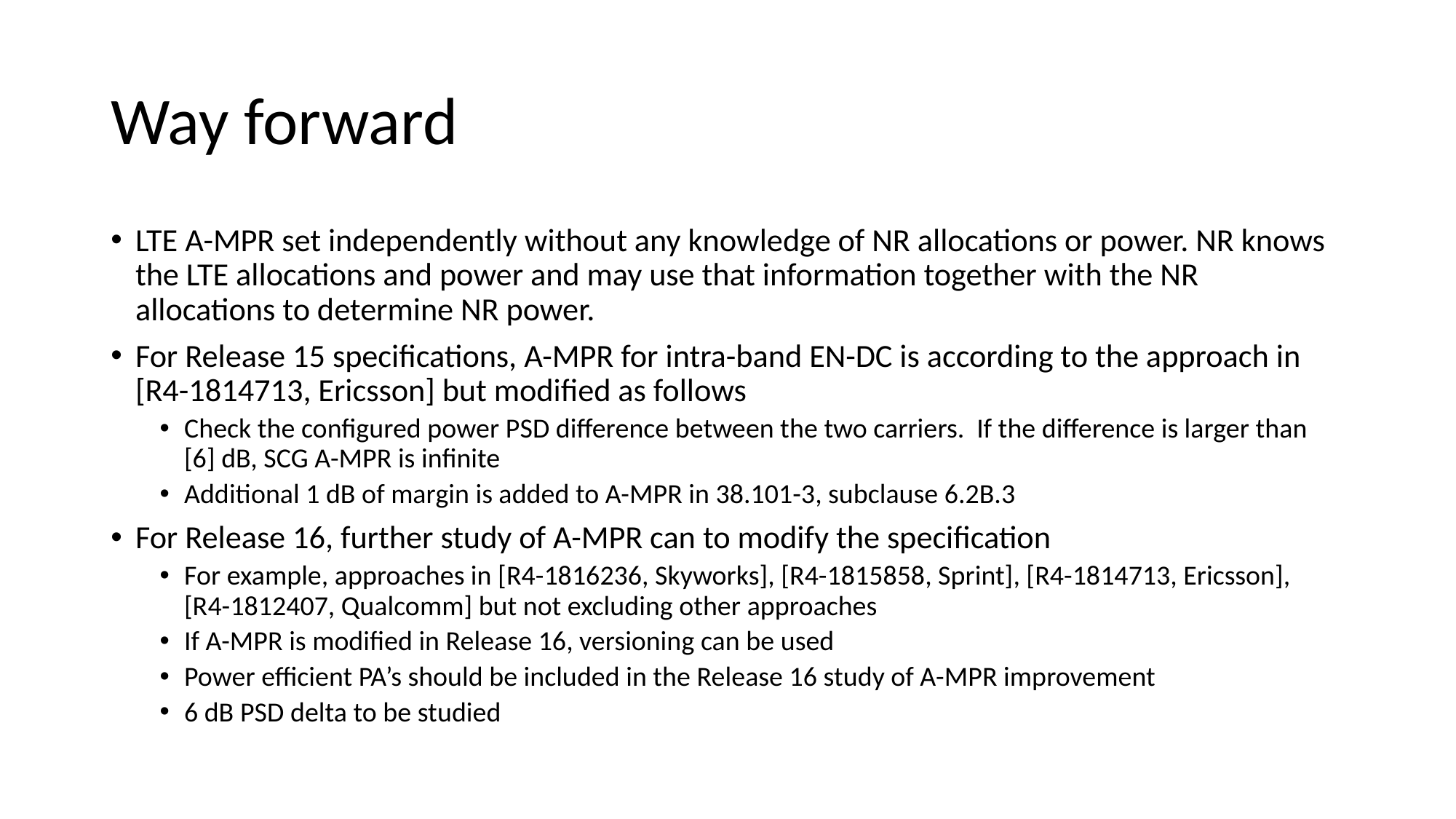

# Way forward
LTE A-MPR set independently without any knowledge of NR allocations or power. NR knows the LTE allocations and power and may use that information together with the NR allocations to determine NR power.
For Release 15 specifications, A-MPR for intra-band EN-DC is according to the approach in [R4-1814713, Ericsson] but modified as follows
Check the configured power PSD difference between the two carriers.  If the difference is larger than [6] dB, SCG A-MPR is infinite
Additional 1 dB of margin is added to A-MPR in 38.101-3, subclause 6.2B.3
For Release 16, further study of A-MPR can to modify the specification
For example, approaches in [R4-1816236, Skyworks], [R4-1815858, Sprint], [R4-1814713, Ericsson], [R4-1812407, Qualcomm] but not excluding other approaches
If A-MPR is modified in Release 16, versioning can be used
Power efficient PA’s should be included in the Release 16 study of A-MPR improvement
6 dB PSD delta to be studied